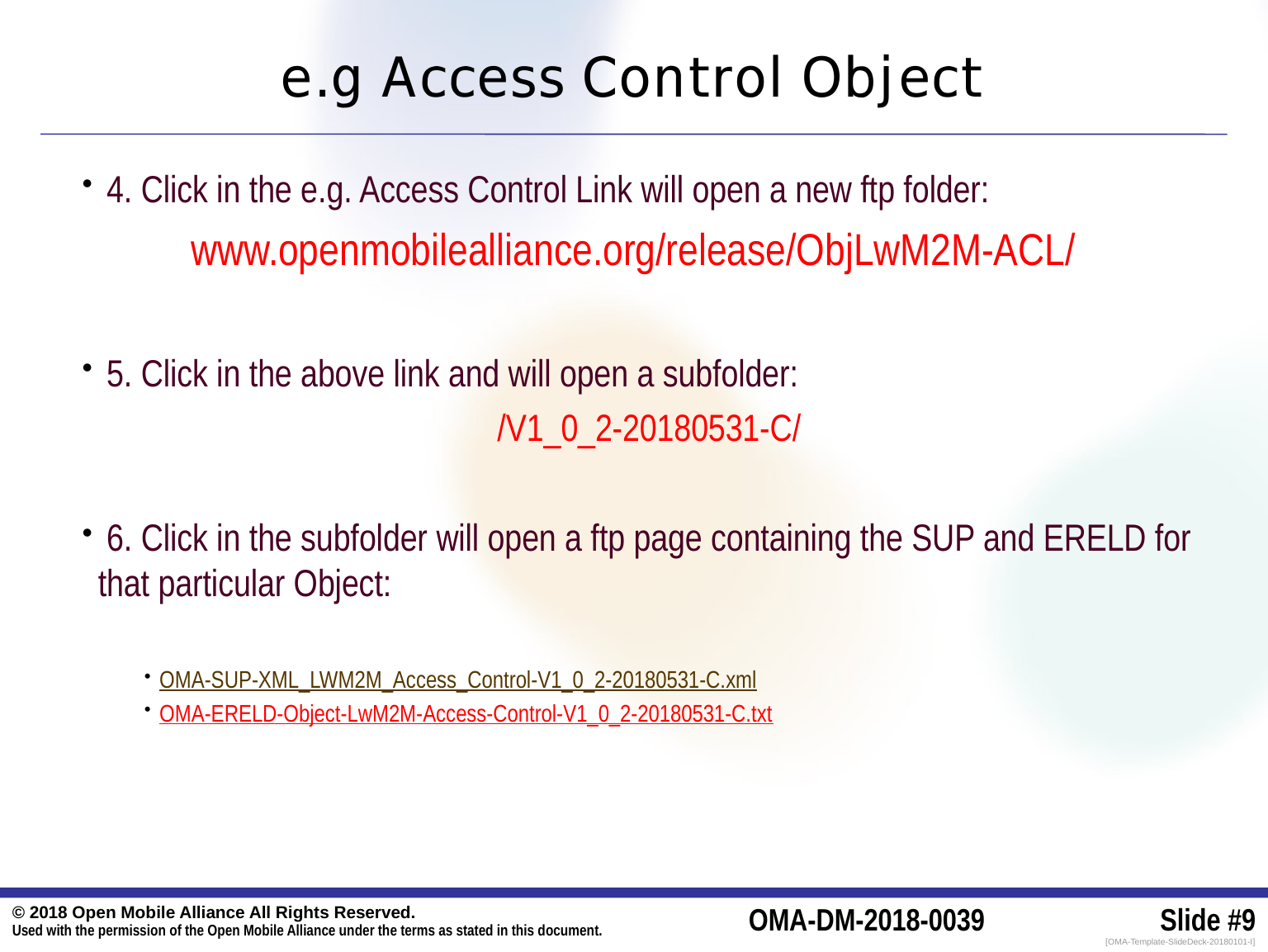

# e.g Access Control Object
 4. Click in the e.g. Access Control Link will open a new ftp folder:
www.openmobilealliance.org/release/ObjLwM2M-ACL/

 5. Click in the above link and will open a subfolder:
/V1_0_2-20180531-C/

 6. Click in the subfolder will open a ftp page containing the SUP and ERELD for that particular Object:

OMA-SUP-XML_LWM2M_Access_Control-V1_0_2-20180531-C.xml
OMA-ERELD-Object-LwM2M-Access-Control-V1_0_2-20180531-C.txt